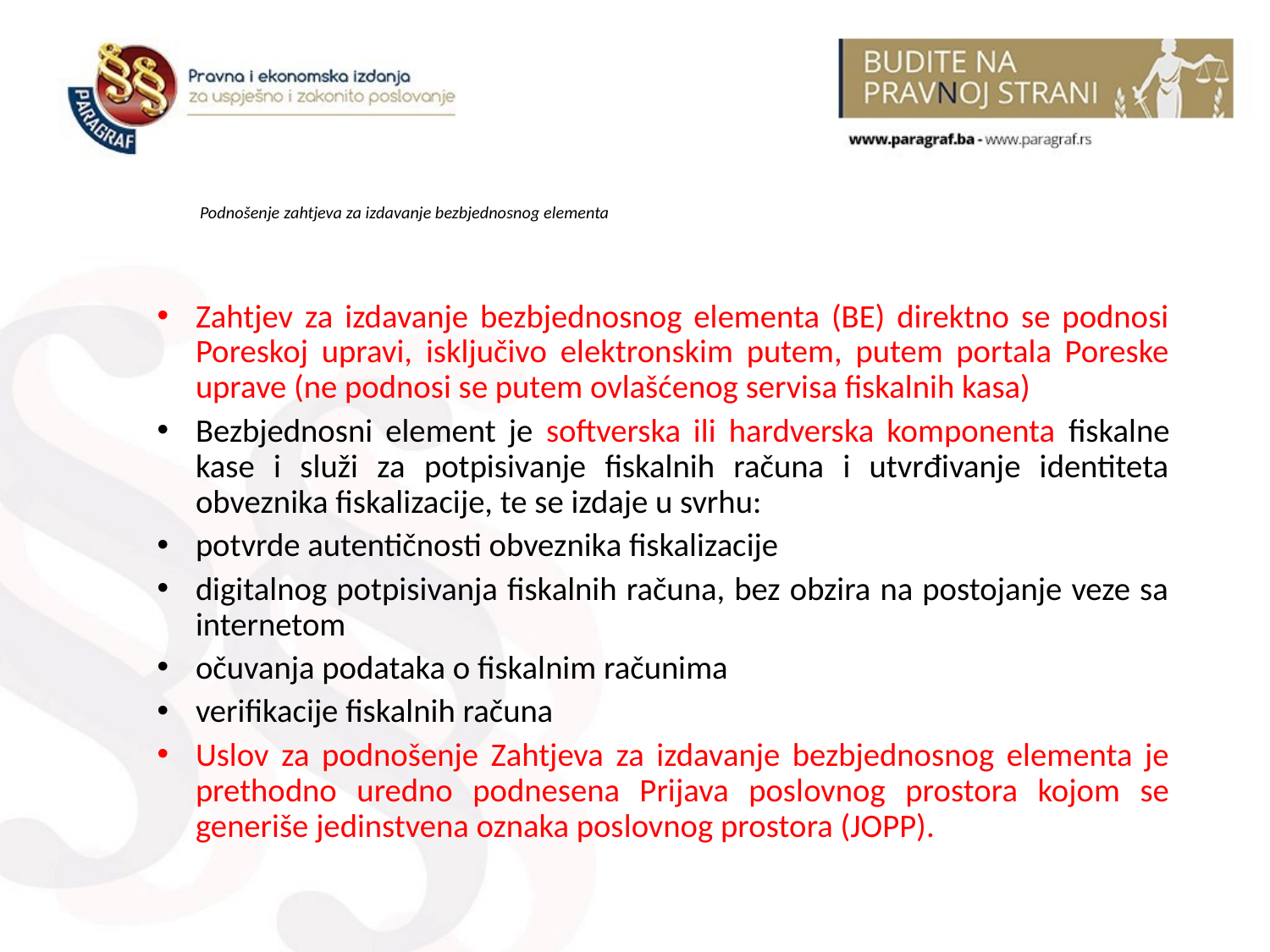

# Podnošenje zahtjeva za izdavanje bezbjednosnog elementa

Zahtjev za izdavanje bezbjednosnog elementa (BE) direktno se podnosi Poreskoj upravi, isključivo elektronskim putem, putem portala Poreske uprave (ne podnosi se putem ovlašćenog servisa fiskalnih kasa)
Bezbjednosni element je softverska ili hardverska komponenta fiskalne kase i služi za potpisivanje fiskalnih računa i utvrđivanje identiteta obveznika fiskalizacije, te se izdaje u svrhu:
potvrde autentičnosti obveznika fiskalizacije
digitalnog potpisivanja fiskalnih računa, bez obzira na postojanje veze sa internetom
očuvanja podataka o fiskalnim računima
verifikacije fiskalnih računa
Uslov za podnošenje Zahtjeva za izdavanje bezbjednosnog elementa je prethodno uredno podnesena Prijava poslovnog prostora kojom se generiše jedinstvena oznaka poslovnog prostora (JOPP).